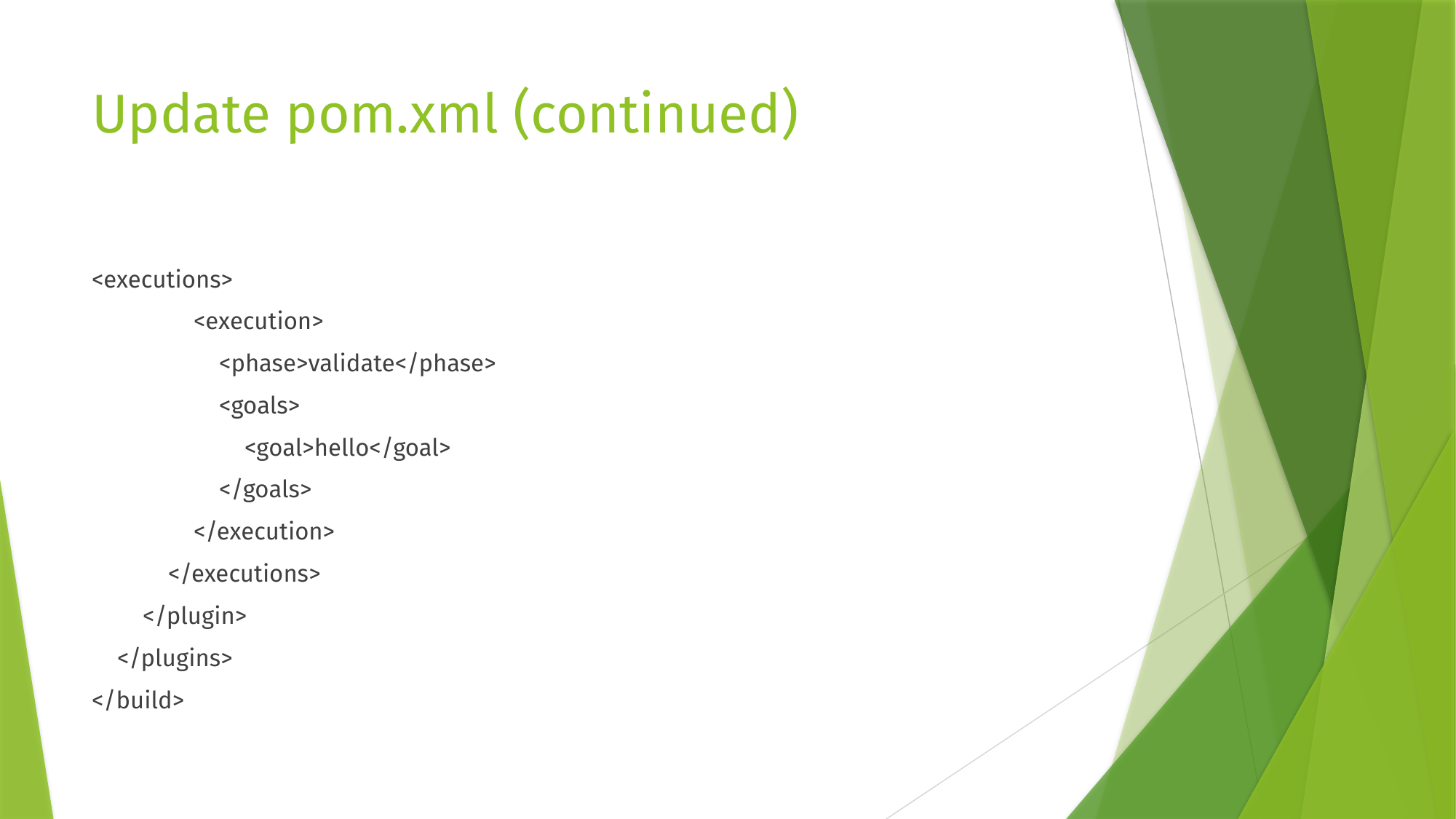

# Update pom.xml (continued)
<executions>
                <execution>
                    <phase>validate</phase>
                    <goals>
                        <goal>hello</goal>
                    </goals>
                </execution>
            </executions>
        </plugin>
    </plugins>
</build>